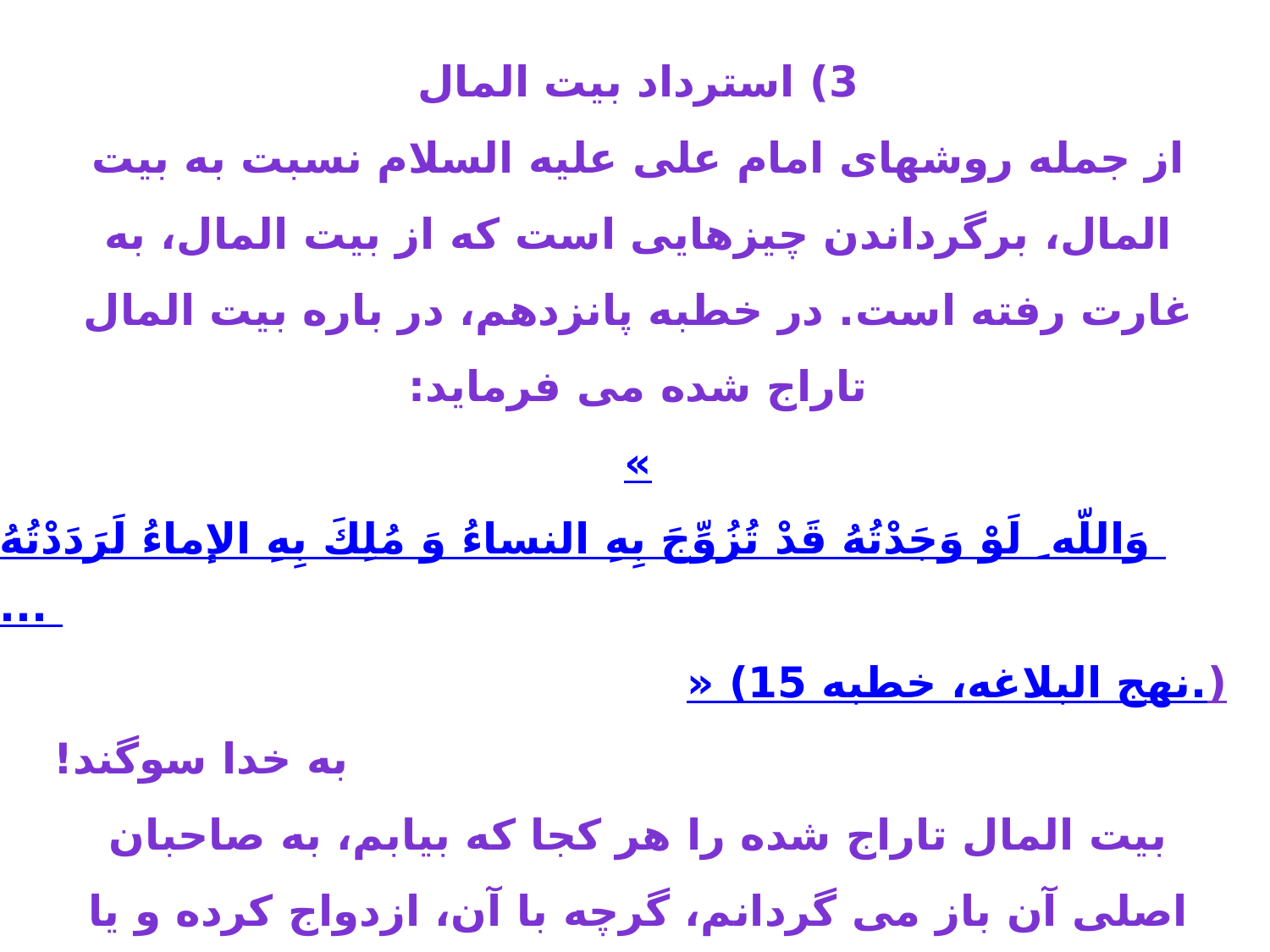

# 3) استرداد بیت المال از جمله روشهای امام علی علیه السلام نسبت به بیت المال، برگرداندن چیزهایی است که از بیت المال، به غارت رفته است. در خطبه پانزدهم، در باره بیت المال تاراج شده می فرماید: «وَاللّه ِ لَوْ وَجَدْتُهُ قَدْ تُزُوِّجَ بِهِ النساءُ وَ مُلِكَ بِهِ الإماءُ لَرَدَدْتُهُ ... » (نهج البلاغه، خطبه 15.)                                                                                                       به خدا سوگند! بیت المال تاراج شده را هر کجا که بیابم، به صاحبان اصلی آن باز می گردانم، گرچه با آن، ازدواج کرده و یا کنیزانی خریده باشند.